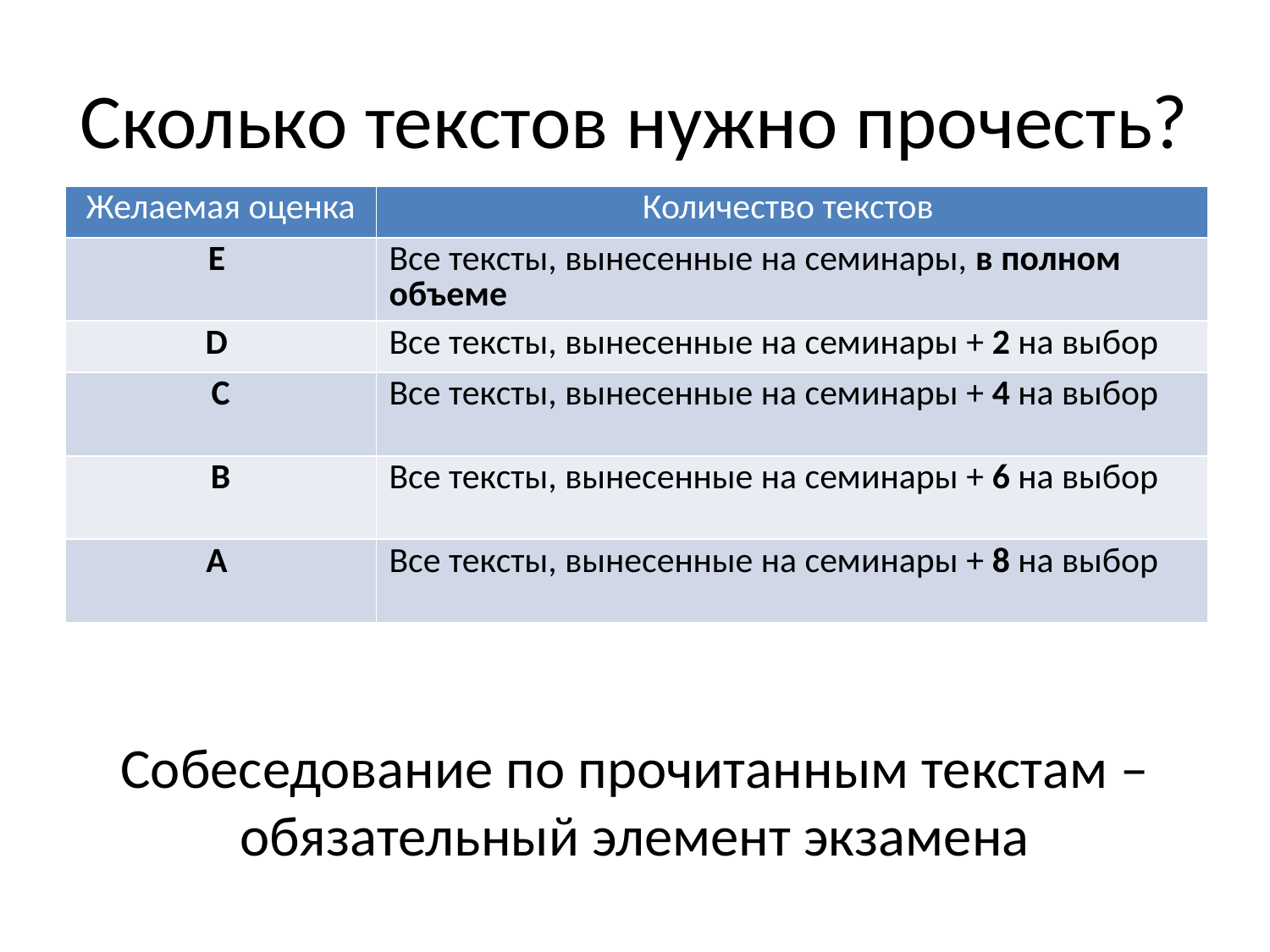

# Сколько текстов нужно прочесть?
| Желаемая оценка | Количество текстов |
| --- | --- |
| Е | Все тексты, вынесенные на семинары, в полном объеме |
| D | Все тексты, вынесенные на семинары + 2 на выбор |
| С | Все тексты, вынесенные на семинары + 4 на выбор |
| B | Все тексты, вынесенные на семинары + 6 на выбор |
| А | Все тексты, вынесенные на семинары + 8 на выбор |
Собеседование по прочитанным текстам – обязательный элемент экзамена